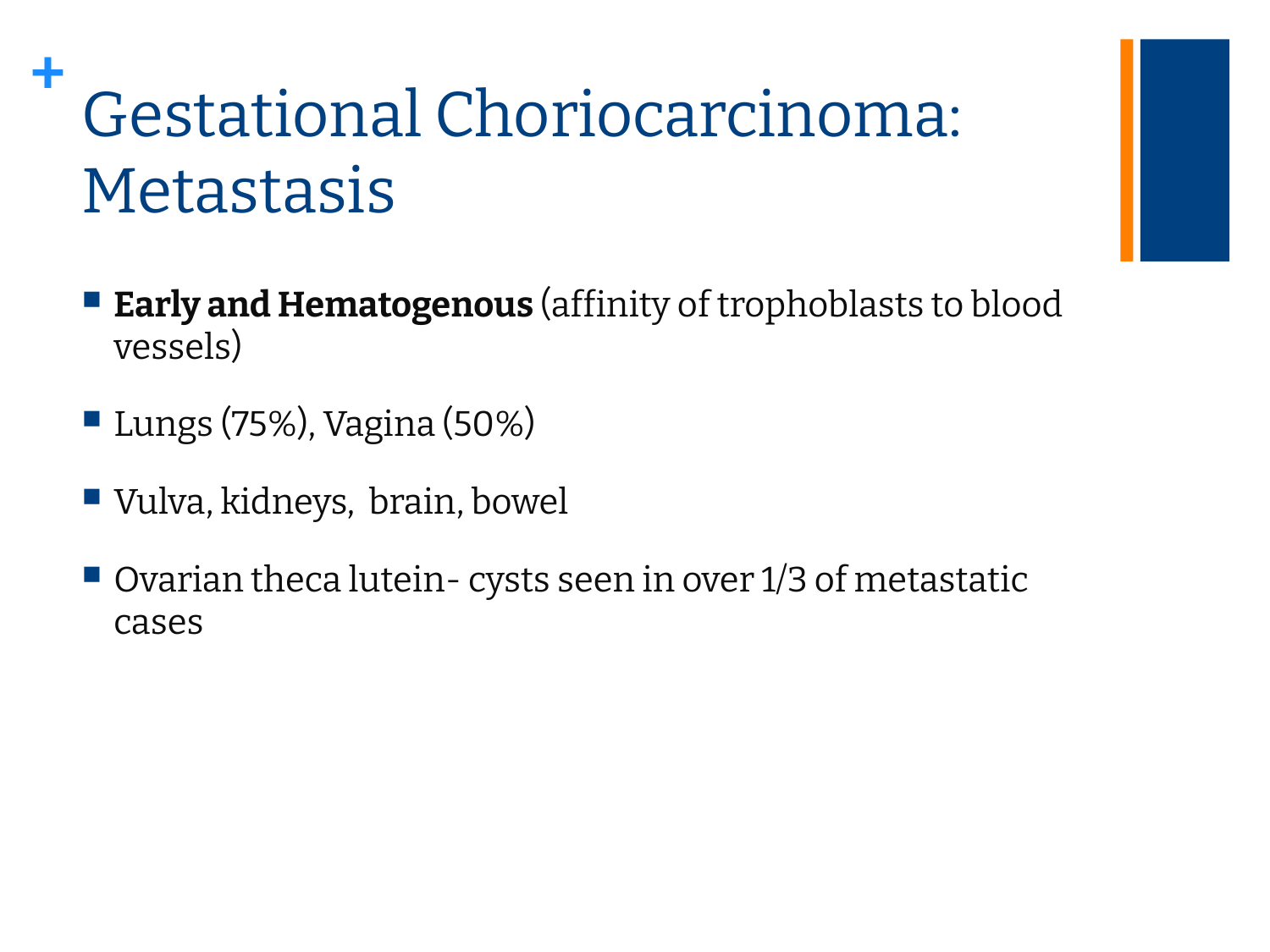

# Gestational Choriocarcinoma: Metastasis
Early and Hematogenous (affinity of trophoblasts to blood vessels)
Lungs (75%), Vagina (50%)
Vulva, kidneys,  brain, bowel
Ovarian theca lutein- cysts seen in over 1/3 of metastatic cases